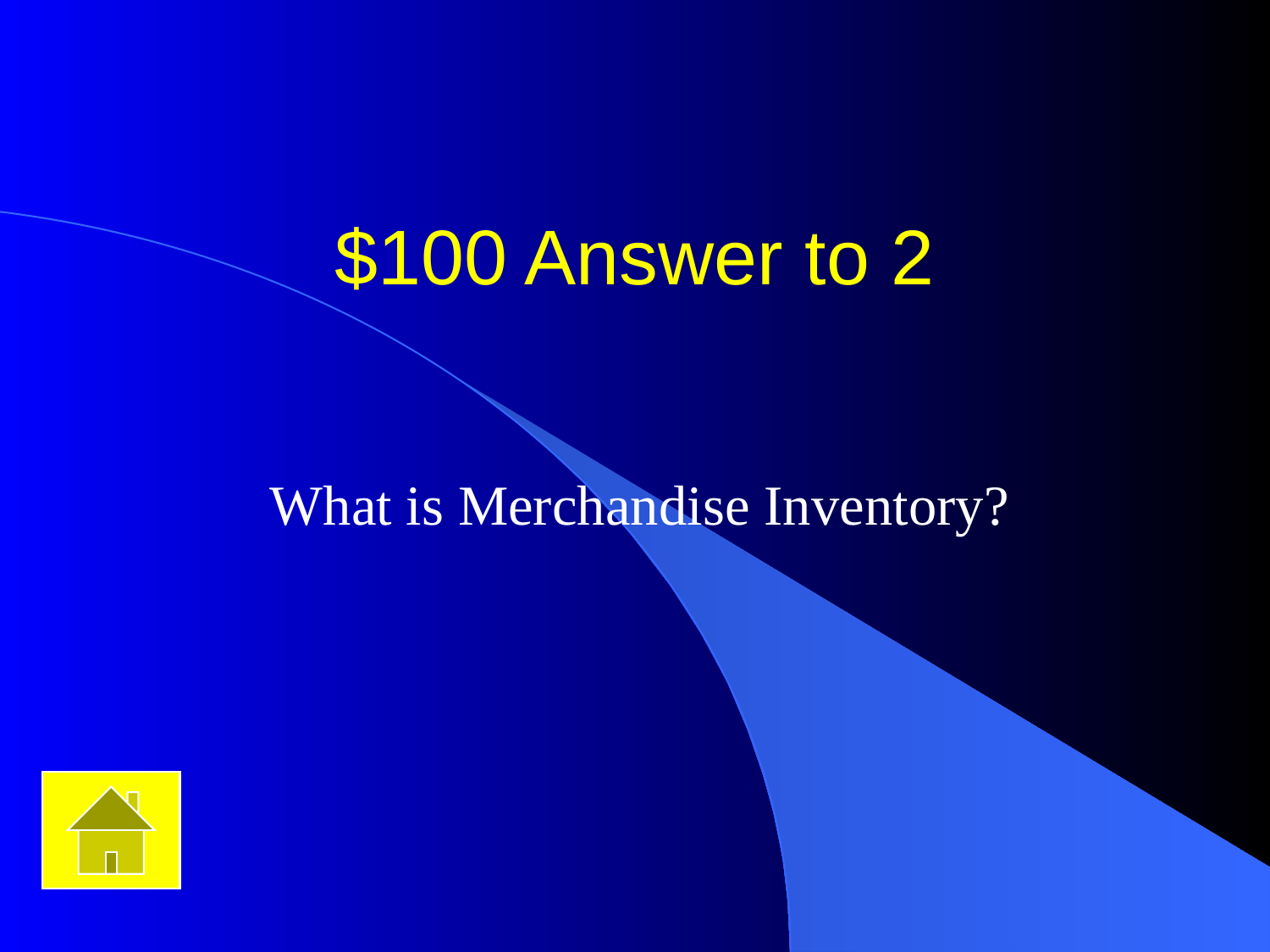

# $100 Answer to 2
What is Merchandise Inventory?